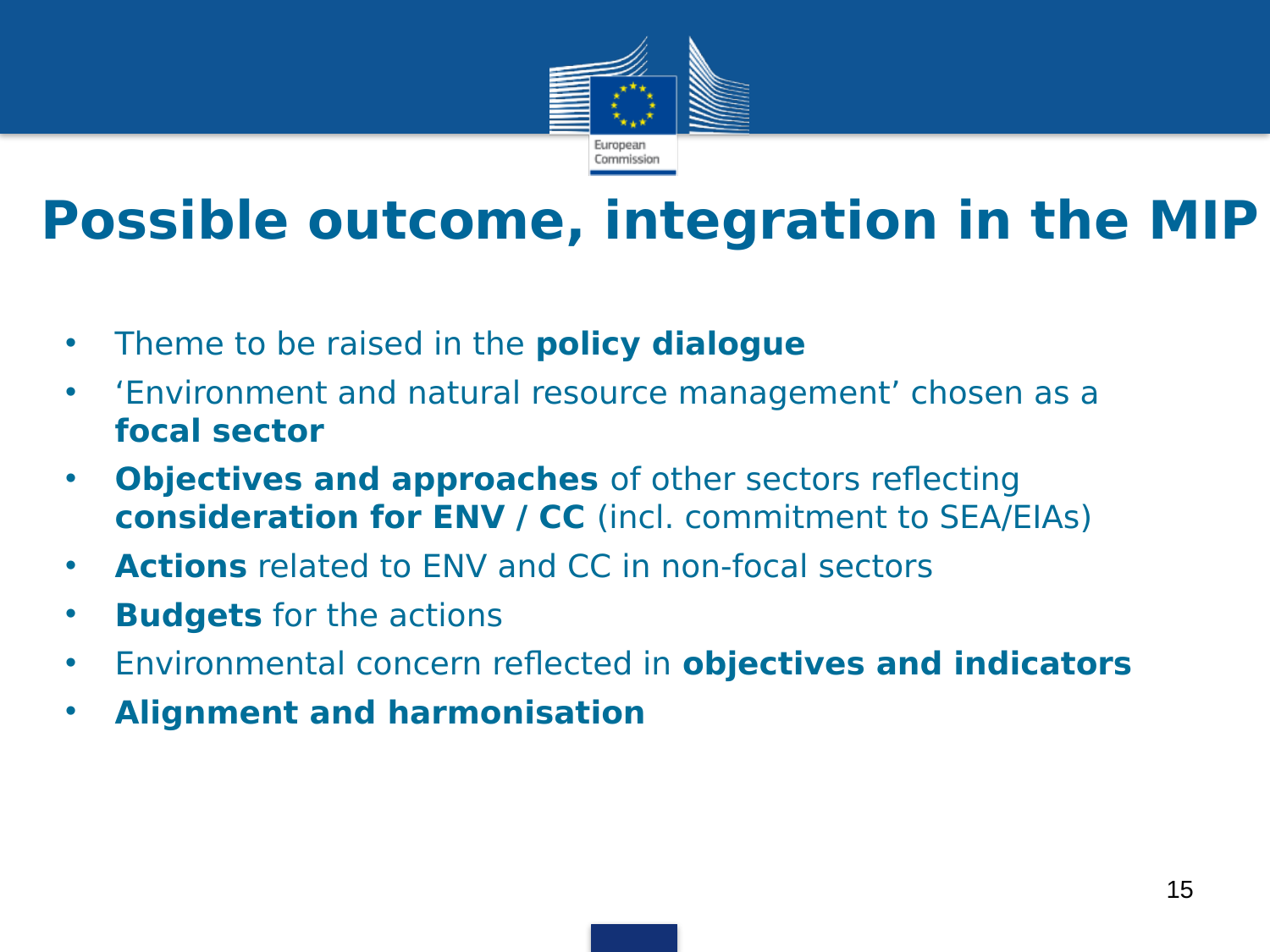

# Possible outcome, integration in the MIP
Theme to be raised in the policy dialogue
‘Environment and natural resource management’ chosen as a focal sector
Objectives and approaches of other sectors reflecting consideration for ENV / CC (incl. commitment to SEA/EIAs)
Actions related to ENV and CC in non-focal sectors
Budgets for the actions
Environmental concern reflected in objectives and indicators
Alignment and harmonisation

15